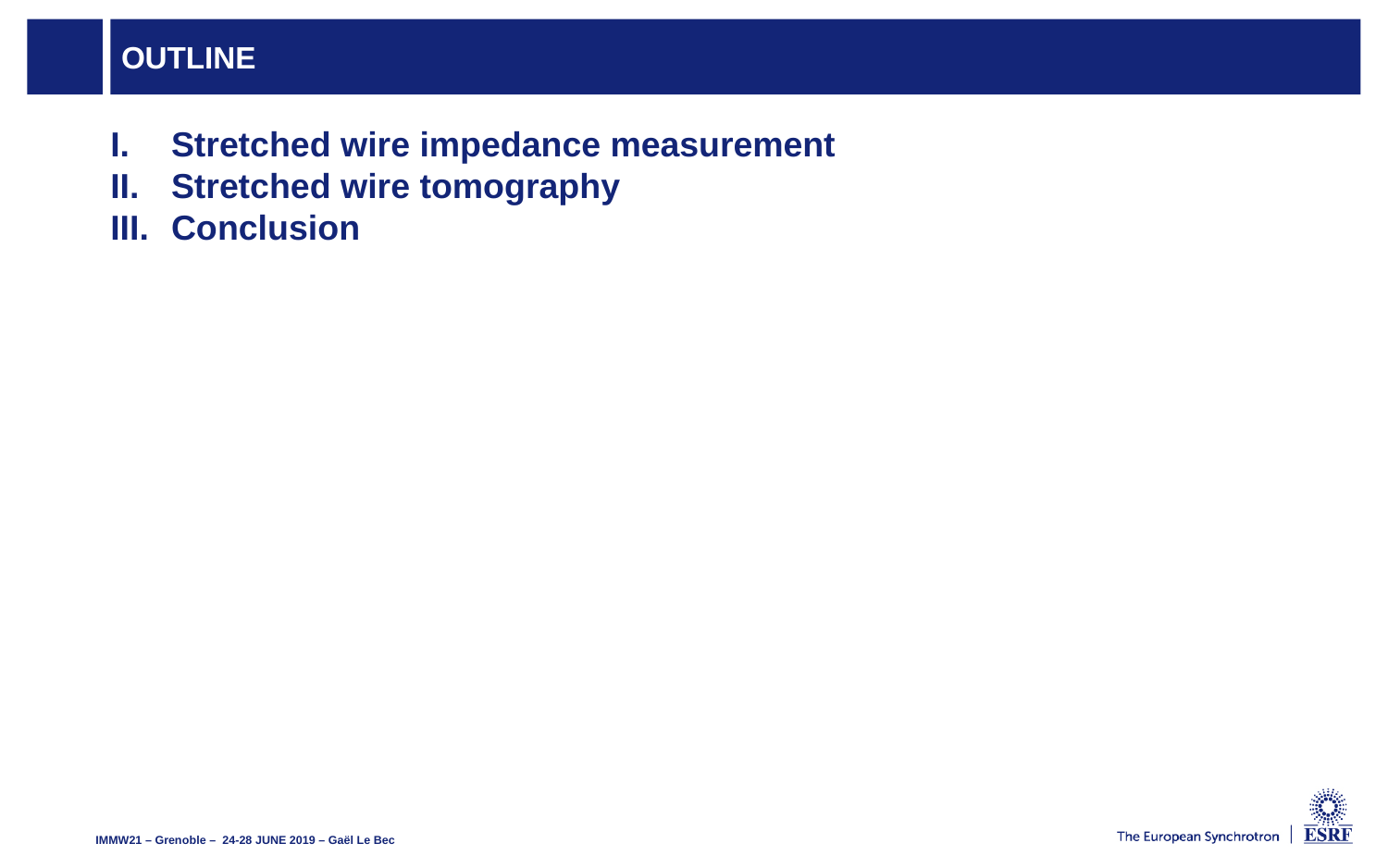

# Outline
Stretched wire impedance measurement
Stretched wire tomography
Conclusion

IMMW21 – Grenoble –  24-28 JUNE 2019 – Gaël Le Bec